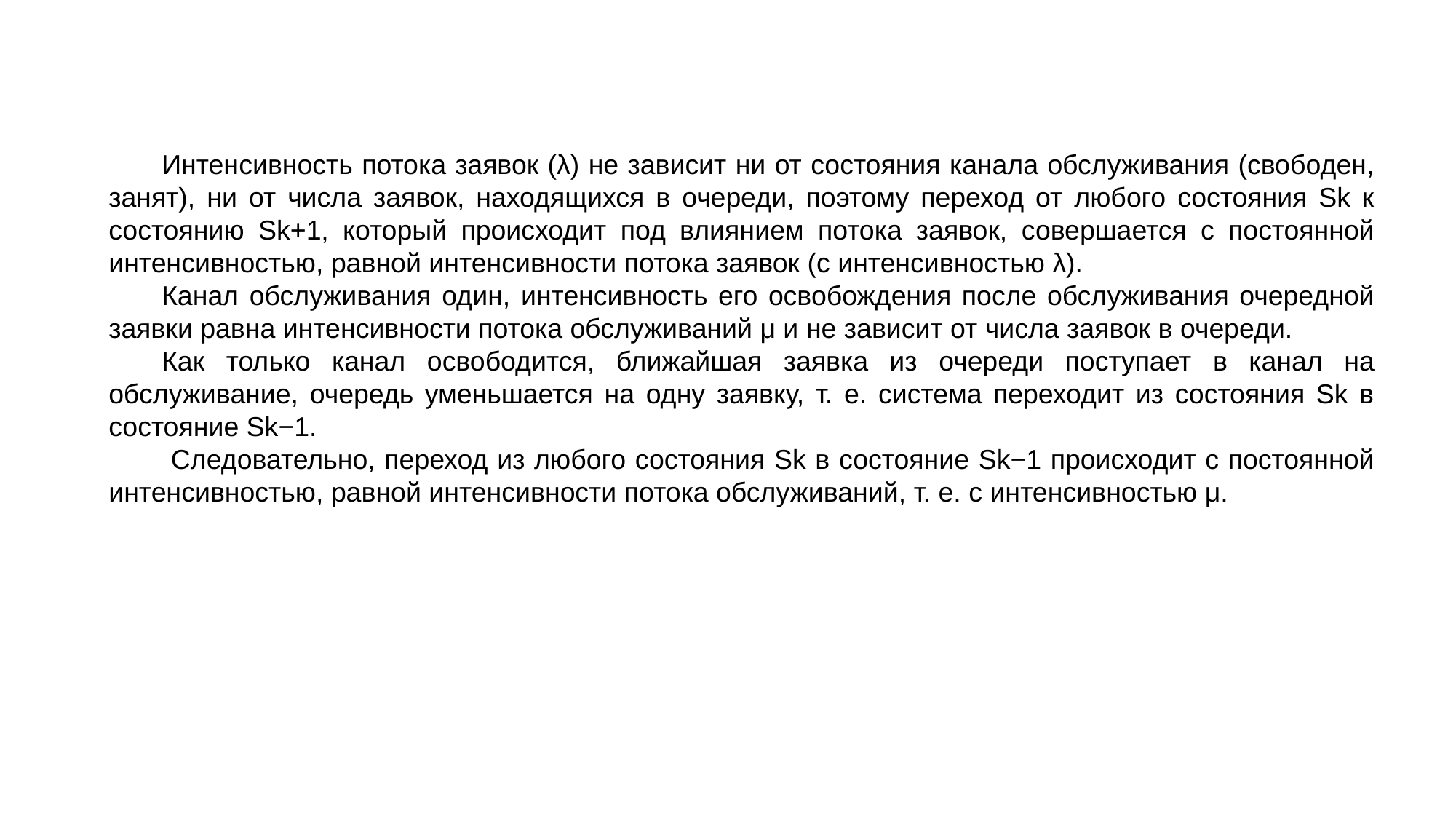

Интенсивность потока заявок (λ) не зависит ни от состояния канала обслуживания (свободен, занят), ни от числа заявок, находящихся в очереди, поэтому переход от любого состояния Sk к состоянию Sk+1, который происходит под влиянием потока заявок, совершается с постоянной интенсивностью, равной интенсивности потока заявок (с интенсивностью λ).
Канал обслуживания один, интенсивность его освобождения после обслуживания очередной заявки равна интенсивности потока обслуживаний μ и не зависит от числа заявок в очереди.
Как только канал освободится, ближайшая заявка из очереди поступает в канал на обслуживание, очередь уменьшается на одну заявку, т. е. система переходит из состояния Sk в состояние Sk−1.
 Следовательно, переход из любого состояния Sk в состояние Sk−1 происходит с постоянной интенсивностью, равной интенсивности потока обслуживаний, т. е. с интенсивностью μ.